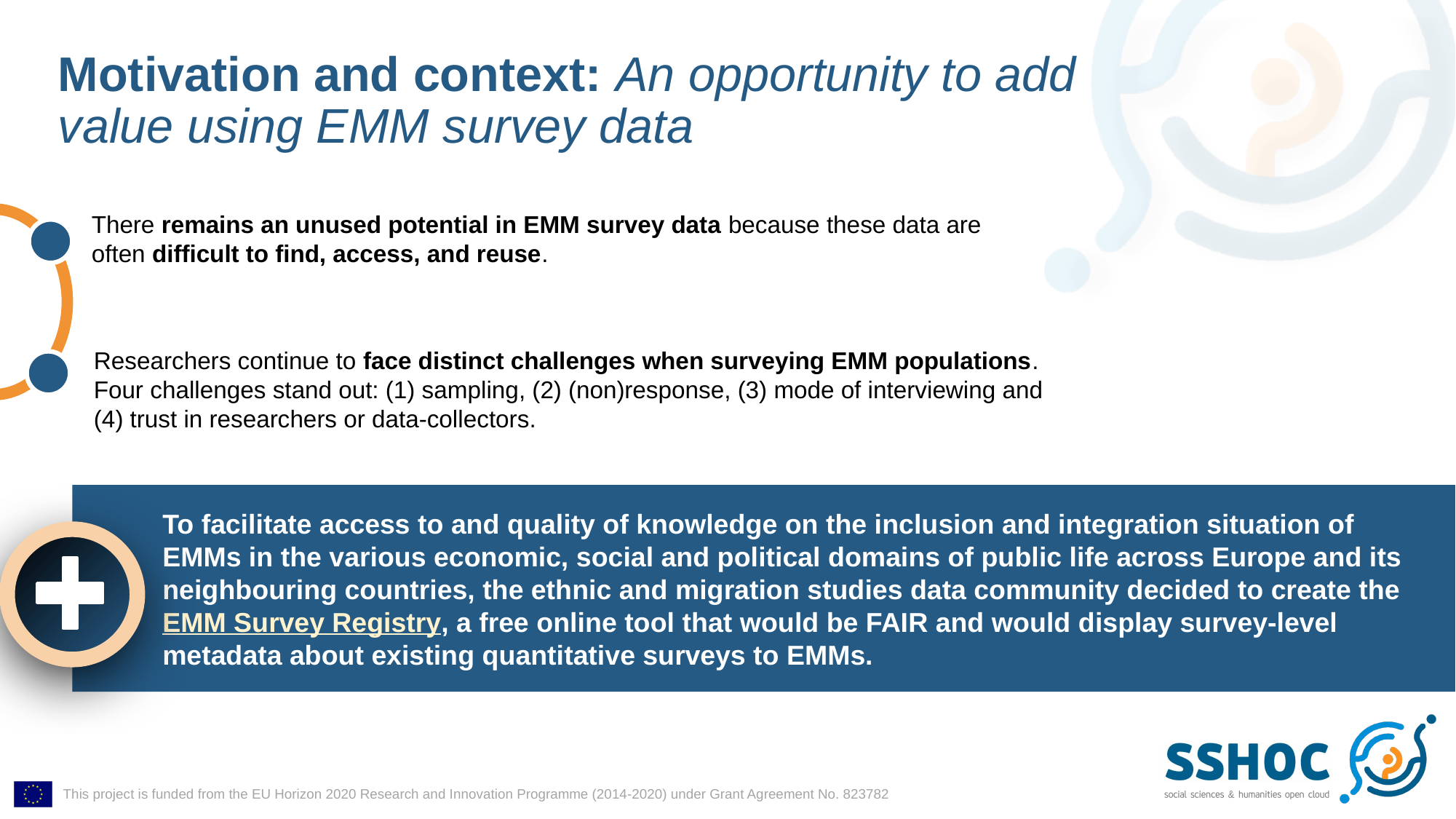

# Motivation and context: An opportunity to add value using EMM survey data

There remains an unused potential in EMM survey data because these data are often difficult to find, access, and reuse.

Researchers continue to face distinct challenges when surveying EMM populations. Four challenges stand out: (1) sampling, (2) (non)response, (3) mode of interviewing and (4) trust in researchers or data-collectors.
To facilitate access to and quality of knowledge on the inclusion and integration situation of EMMs in the various economic, social and political domains of public life across Europe and its neighbouring countries, the ethnic and migration studies data community decided to create the EMM Survey Registry, a free online tool that would be FAIR and would display survey-level metadata about existing quantitative surveys to EMMs.